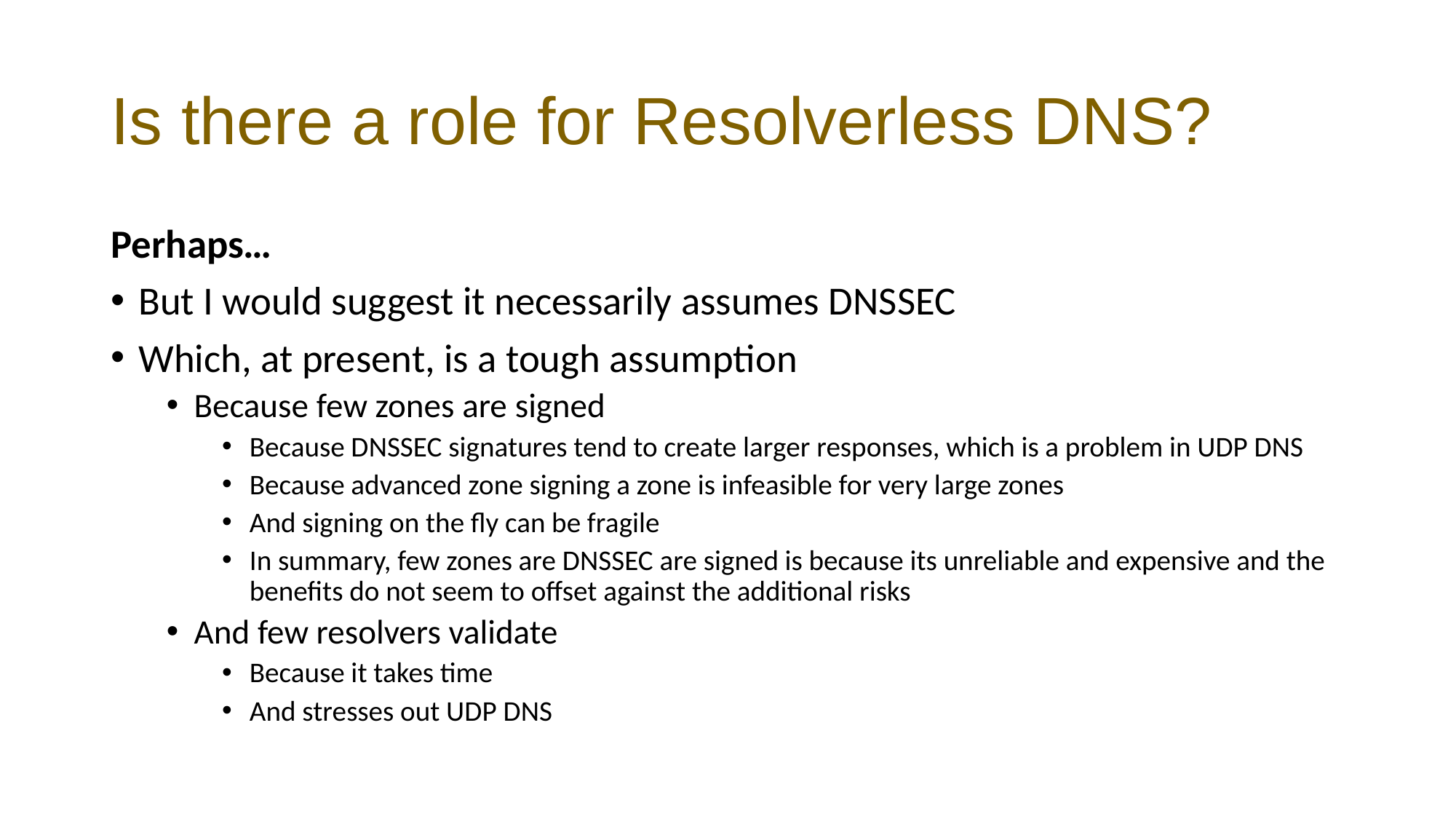

# Is there a role for Resolverless DNS?
Perhaps…
But I would suggest it necessarily assumes DNSSEC
Which, at present, is a tough assumption
Because few zones are signed
Because DNSSEC signatures tend to create larger responses, which is a problem in UDP DNS
Because advanced zone signing a zone is infeasible for very large zones
And signing on the fly can be fragile
In summary, few zones are DNSSEC are signed is because its unreliable and expensive and the benefits do not seem to offset against the additional risks
And few resolvers validate
Because it takes time
And stresses out UDP DNS